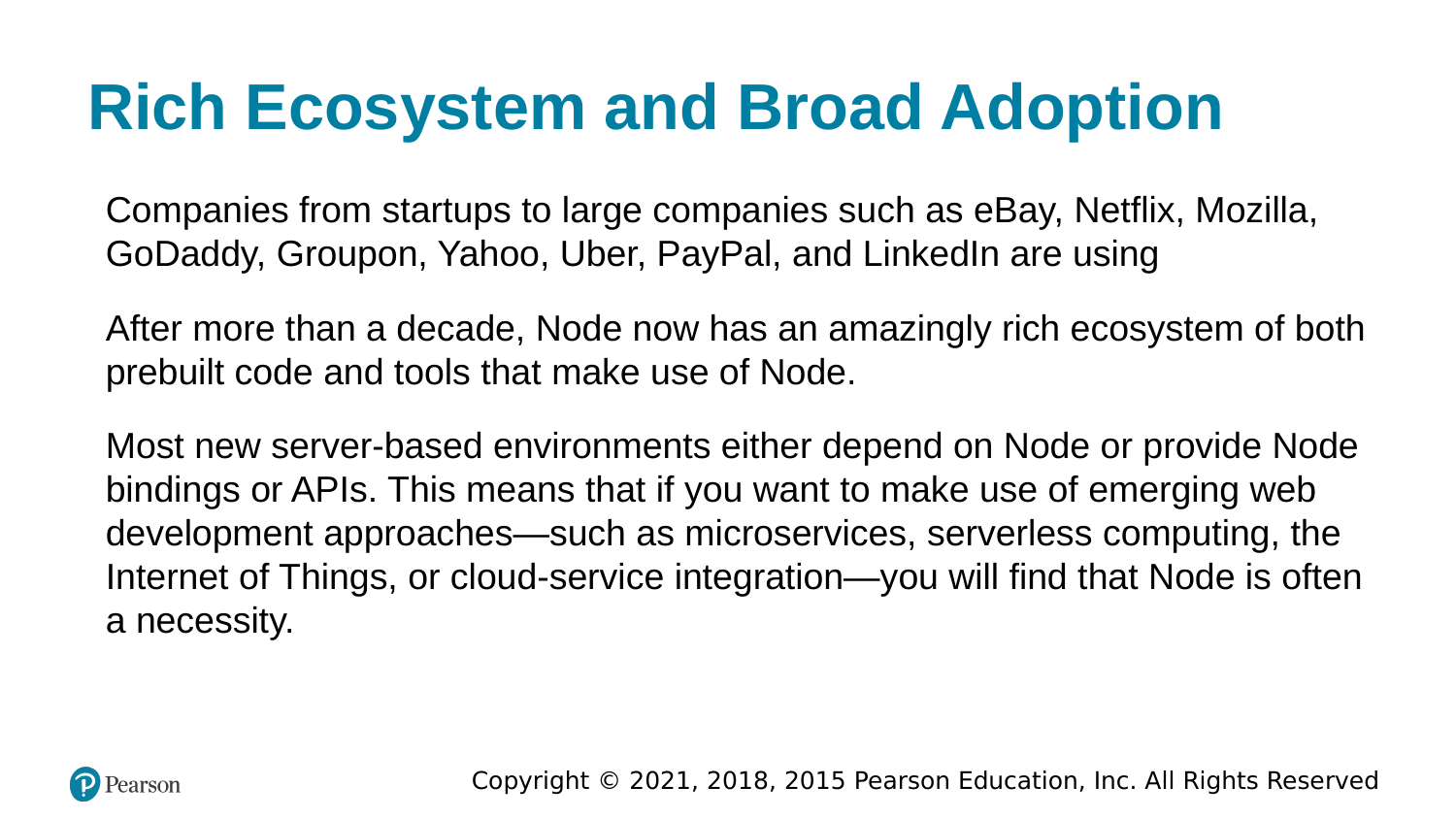

# Rich Ecosystem and Broad Adoption
Companies from startups to large companies such as eBay, Netflix, Mozilla, GoDaddy, Groupon, Yahoo, Uber, PayPal, and LinkedIn are using
After more than a decade, Node now has an amazingly rich ecosystem of both prebuilt code and tools that make use of Node.
Most new server-based environments either depend on Node or provide Node bindings or APIs. This means that if you want to make use of emerging web development approaches—such as microservices, serverless computing, the Internet of Things, or cloud-service integration—you will find that Node is often a necessity.